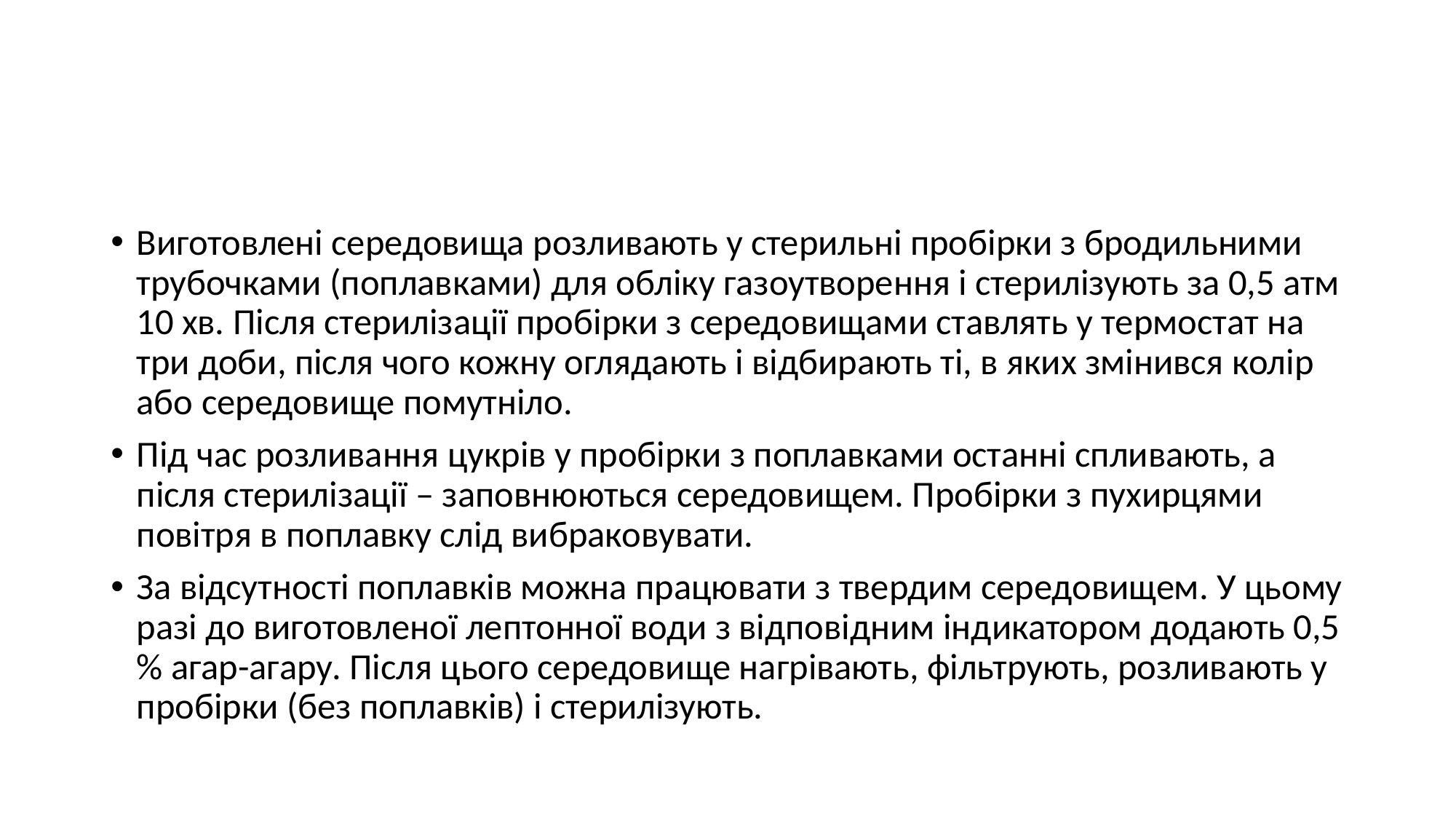

#
Виготовлені середовища розливають у стерильні пробірки з бродильними трубочками (поплавками) для обліку газоутворення і стерилізують за 0,5 атм 10 хв. Після стерилізації пробірки з середовищами ставлять у термостат на три доби, після чого кожну оглядають і відбирають ті, в яких змінився колір або середовище помутніло.
Під час розливання цукрів у пробірки з поплавками останні спливають, а після стерилізації – заповнюються середовищем. Пробірки з пухирцями повітря в поплавку слід вибраковувати.
За відсутності поплавків можна працювати з твердим середовищем. У цьому разі до виготовленої лептонної води з відповідним індикатором додають 0,5 % агар-агару. Після цього середовище нагрівають, фільтрують, розливають у пробірки (без поплавків) і стерилізують.